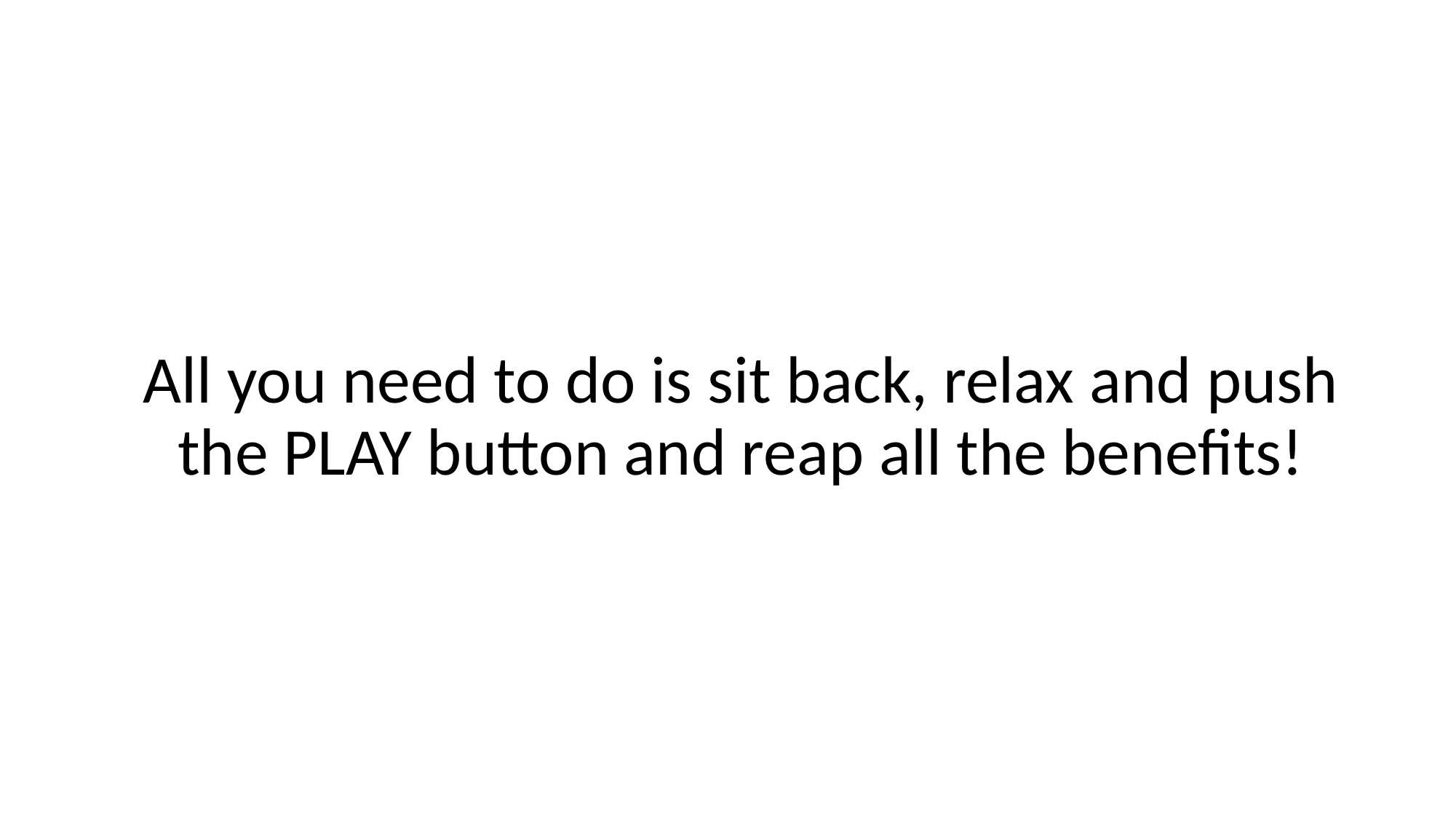

All you need to do is sit back, relax and push the PLAY button and reap all the benefits!